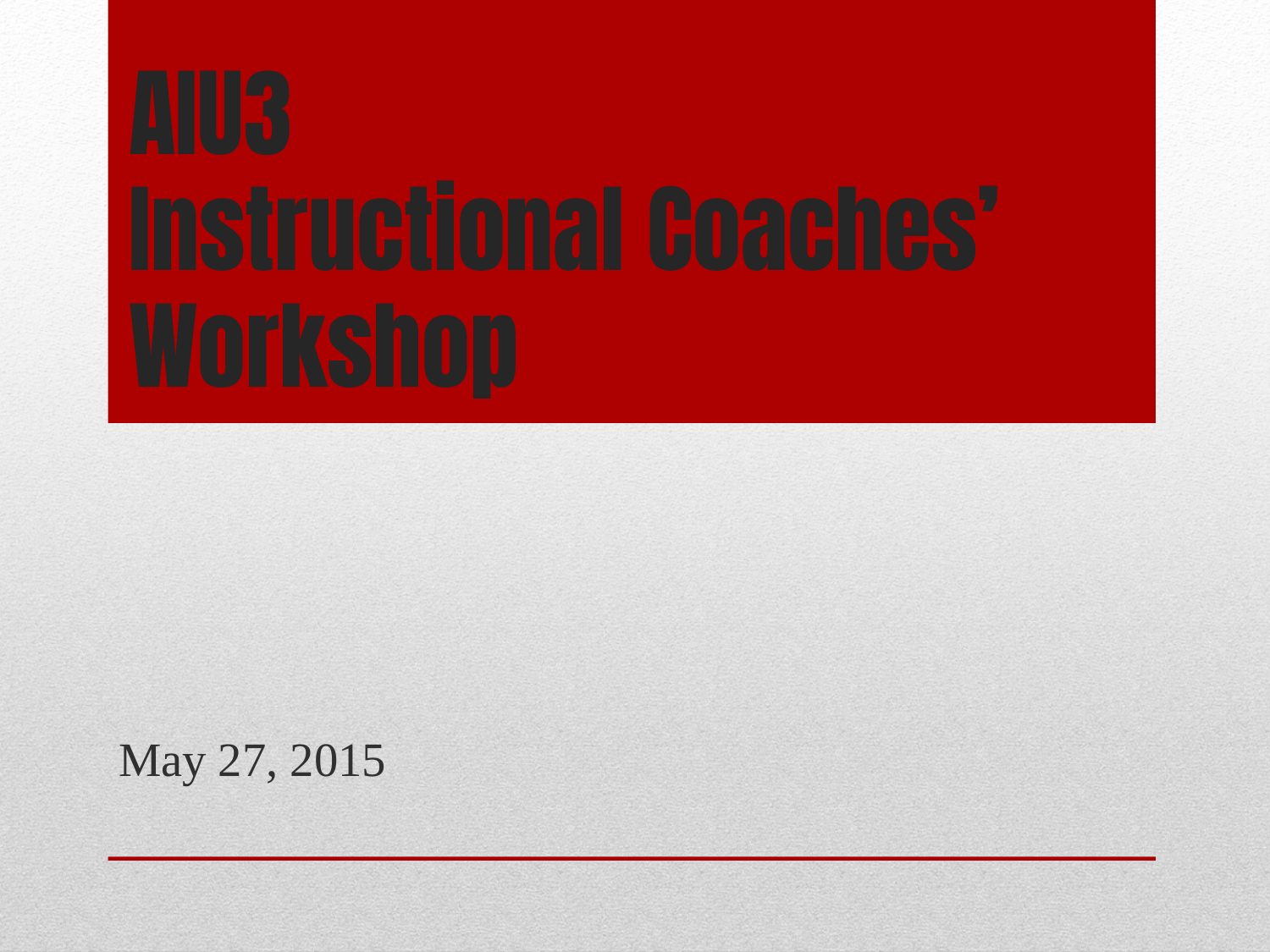

# AIU3 Instructional Coaches’ Workshop

May 27, 2015